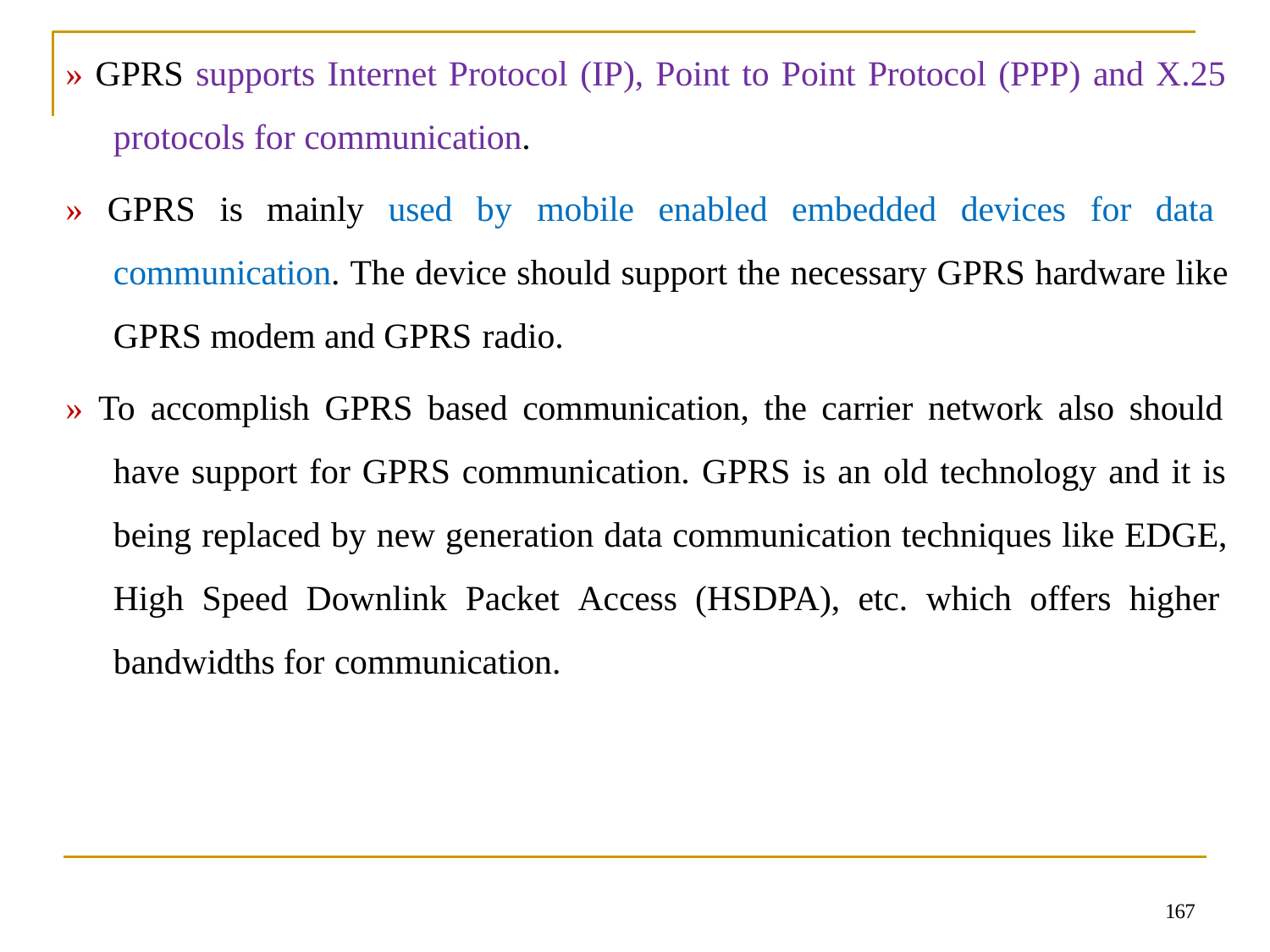

» GPRS supports Internet Protocol (IP), Point to Point Protocol (PPP) and X.25  protocols for communication.
» GPRS is mainly used by mobile enabled embedded devices for data  communication. The device should support the necessary GPRS hardware like  GPRS modem and GPRS radio.
» To accomplish GPRS based communication, the carrier network also should  have support for GPRS communication. GPRS is an old technology and it is  being replaced by new generation data communication techniques like EDGE,  High Speed Downlink Packet Access (HSDPA), etc. which offers higher  bandwidths for communication.
167